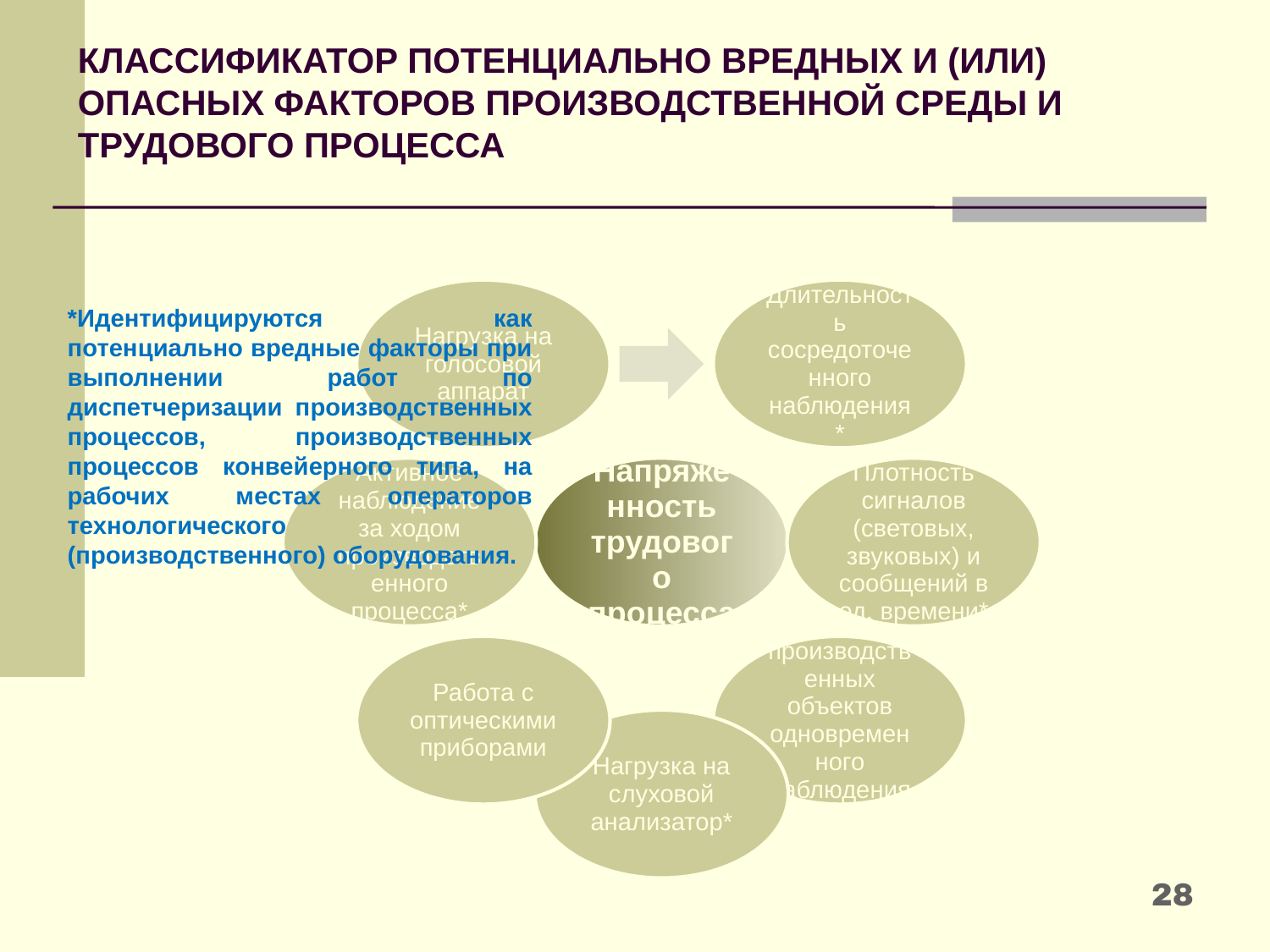

# КЛАССИФИКАТОР ПОТЕНЦИАЛЬНО ВРЕДНЫХ И (ИЛИ) ОПАСНЫХ ФАКТОРОВ ПРОИЗВОДСТВЕННОЙ СРЕДЫ И ТРУДОВОГО ПРОЦЕССА
Напряженность трудового процесса
Длительность сосредоточенного наблюдения*
Плотность сигналов (световых, звуковых) и сообщений в ед. времени*
Число производственных объектов одновременного наблюдения*
Нагрузка на слуховой анализатор*
Работа с оптическими приборами
*Идентифицируются как потенциально вредные факторы при выполнении работ по диспетчеризации производственных процессов, производственных процессов конвейерного типа, на рабочих местах операторов технологического (производственного) оборудования.
28